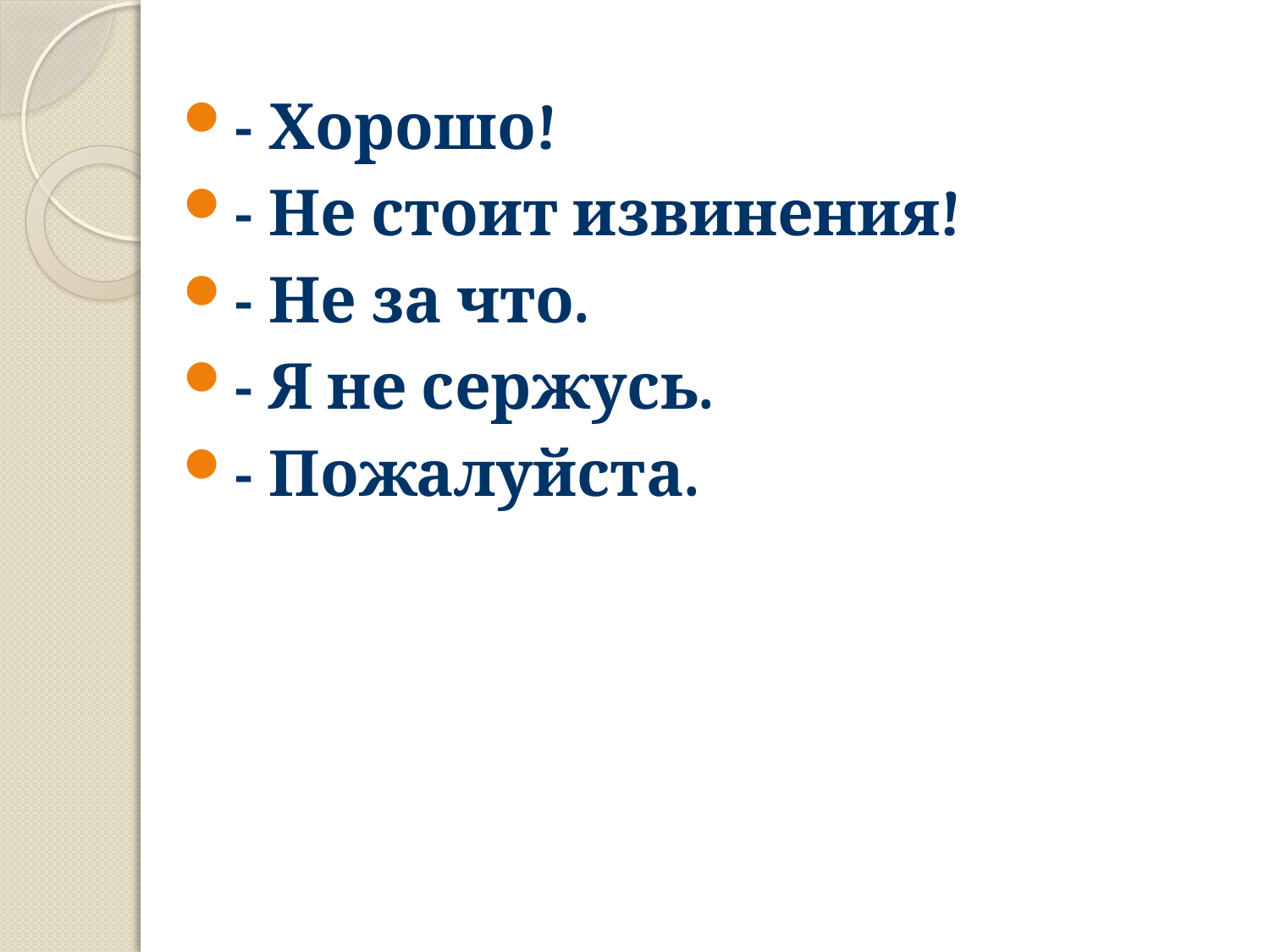

- Хорошо!
- Не стоит извинения!
- Не за что.
- Я не сержусь.
- Пожалуйста.